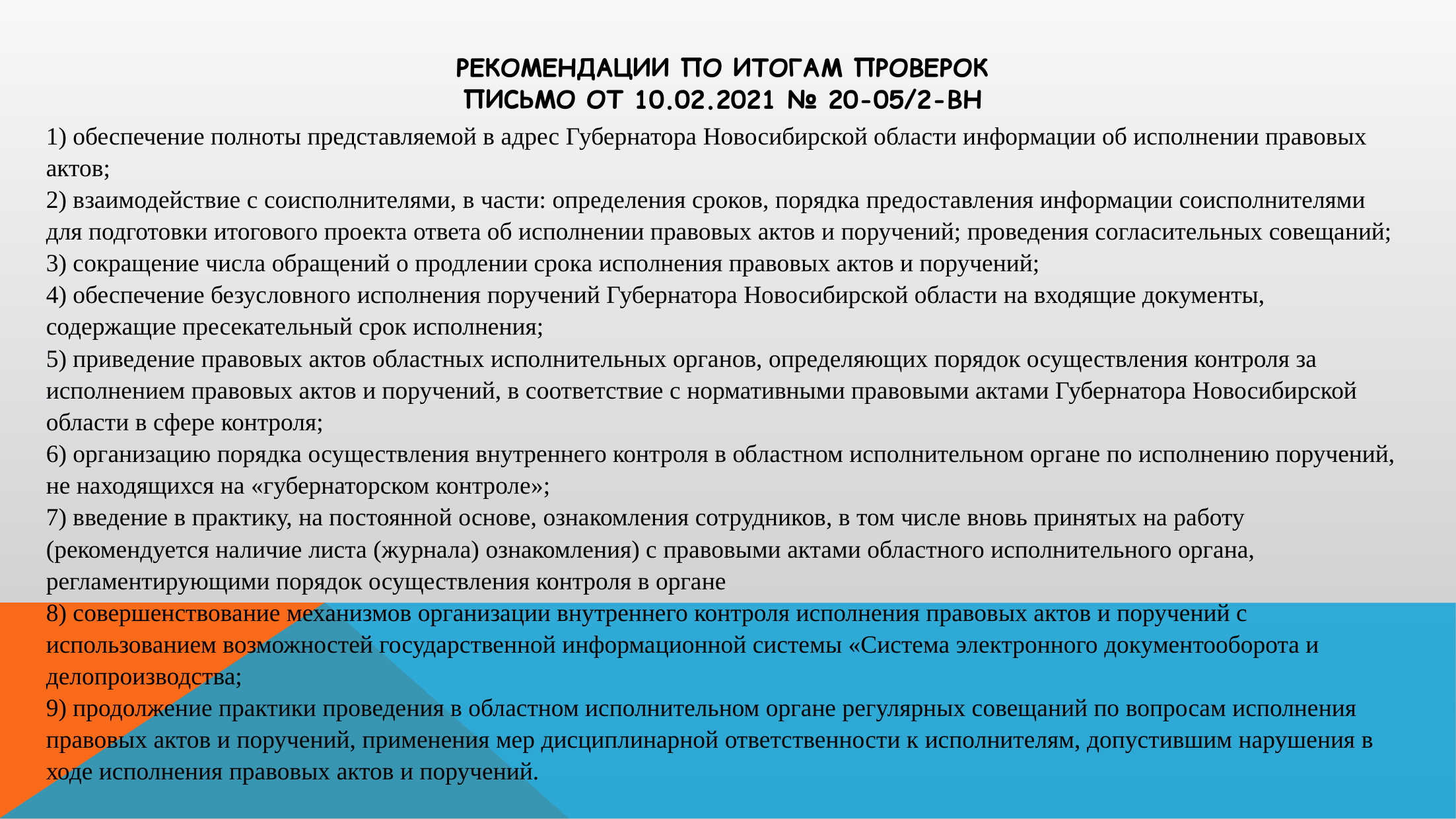

рекомендации по итогам проверок
письмо от 10.02.2021 № 20-05/2-вн
1) обеспечение полноты представляемой в адрес Губернатора Новосибирской области информации об исполнении правовых актов;
2) взаимодействие с соисполнителями, в части: определения сроков, порядка предоставления информации соисполнителями для подготовки итогового проекта ответа об исполнении правовых актов и поручений; проведения согласительных совещаний;
3) сокращение числа обращений о продлении срока исполнения правовых актов и поручений;
4) обеспечение безусловного исполнения поручений Губернатора Новосибирской области на входящие документы, содержащие пресекательный срок исполнения;
5) приведение правовых актов областных исполнительных органов, определяющих порядок осуществления контроля за исполнением правовых актов и поручений, в соответствие с нормативными правовыми актами Губернатора Новосибирской области в сфере контроля;
6) организацию порядка осуществления внутреннего контроля в областном исполнительном органе по исполнению поручений, не находящихся на «губернаторском контроле»;
7) введение в практику, на постоянной основе, ознакомления сотрудников, в том числе вновь принятых на работу (рекомендуется наличие листа (журнала) ознакомления) с правовыми актами областного исполнительного органа, регламентирующими порядок осуществления контроля в органе
8) совершенствование механизмов организации внутреннего контроля исполнения правовых актов и поручений с использованием возможностей государственной информационной системы «Система электронного документооборота и делопроизводства;
9) продолжение практики проведения в областном исполнительном органе регулярных совещаний по вопросам исполнения правовых актов и поручений, применения мер дисциплинарной ответственности к исполнителям, допустившим нарушения в ходе исполнения правовых актов и поручений.